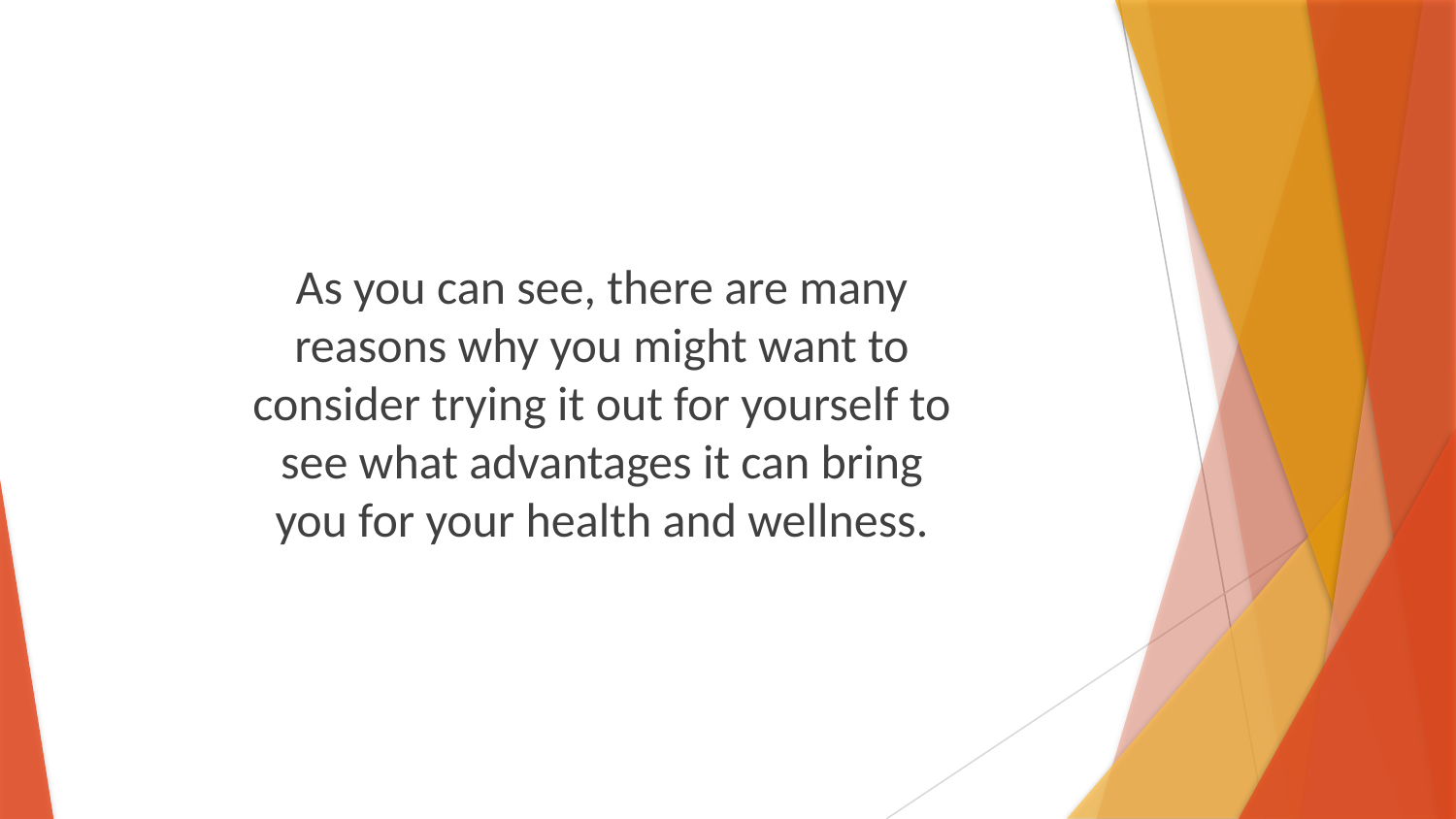

As you can see, there are many reasons why you might want to consider trying it out for yourself to see what advantages it can bring you for your health and wellness.